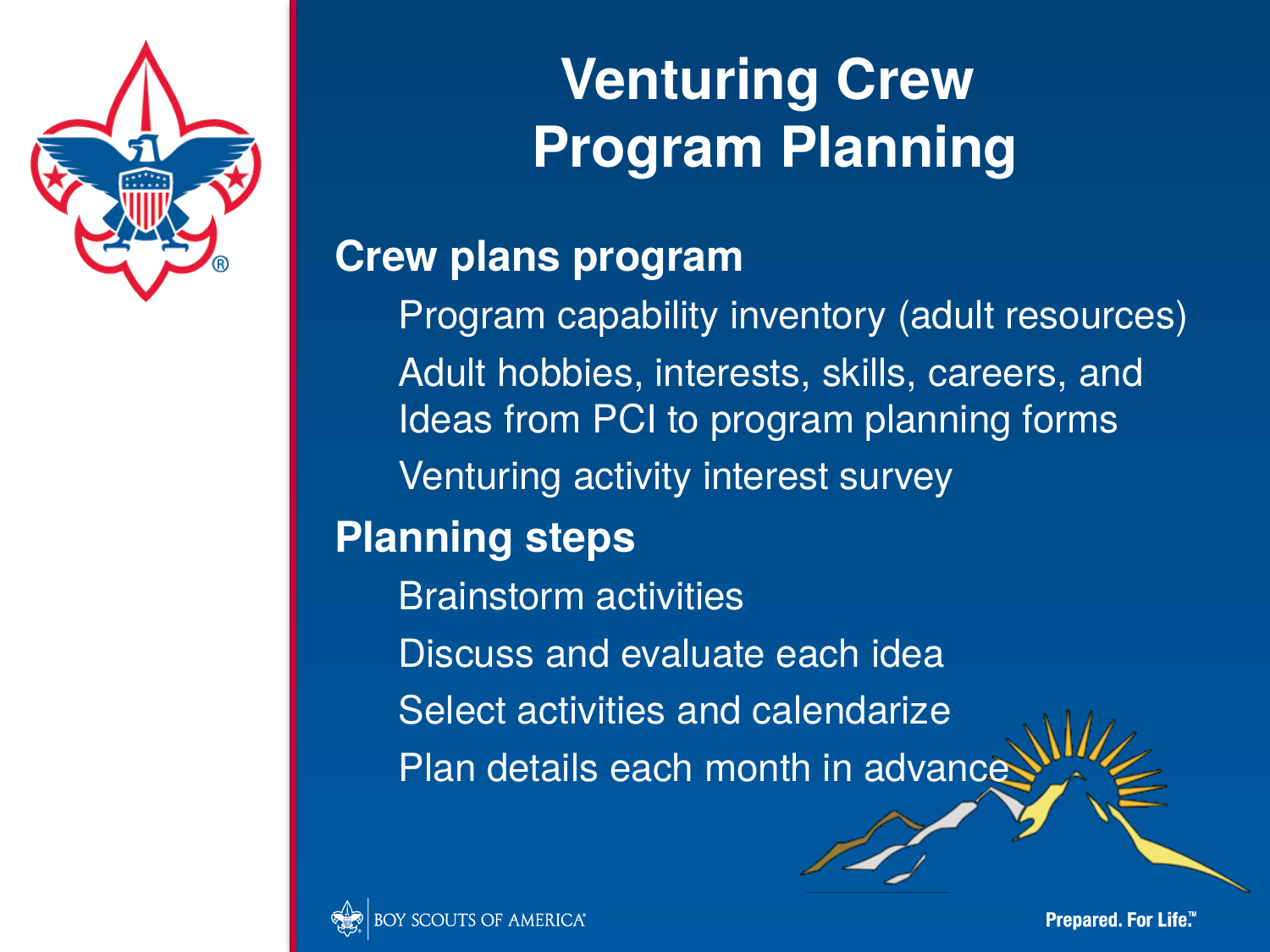

Venturing Crew
Program Planning
Crew plans program
Program capability inventory (adult resources)
Adult hobbies, interests, skills, careers, and Ideas from PCI to program planning forms
Venturing activity interest survey
Planning steps
Brainstorm activities
Discuss and evaluate each idea
Select activities and calendarize
Plan details each month in advance